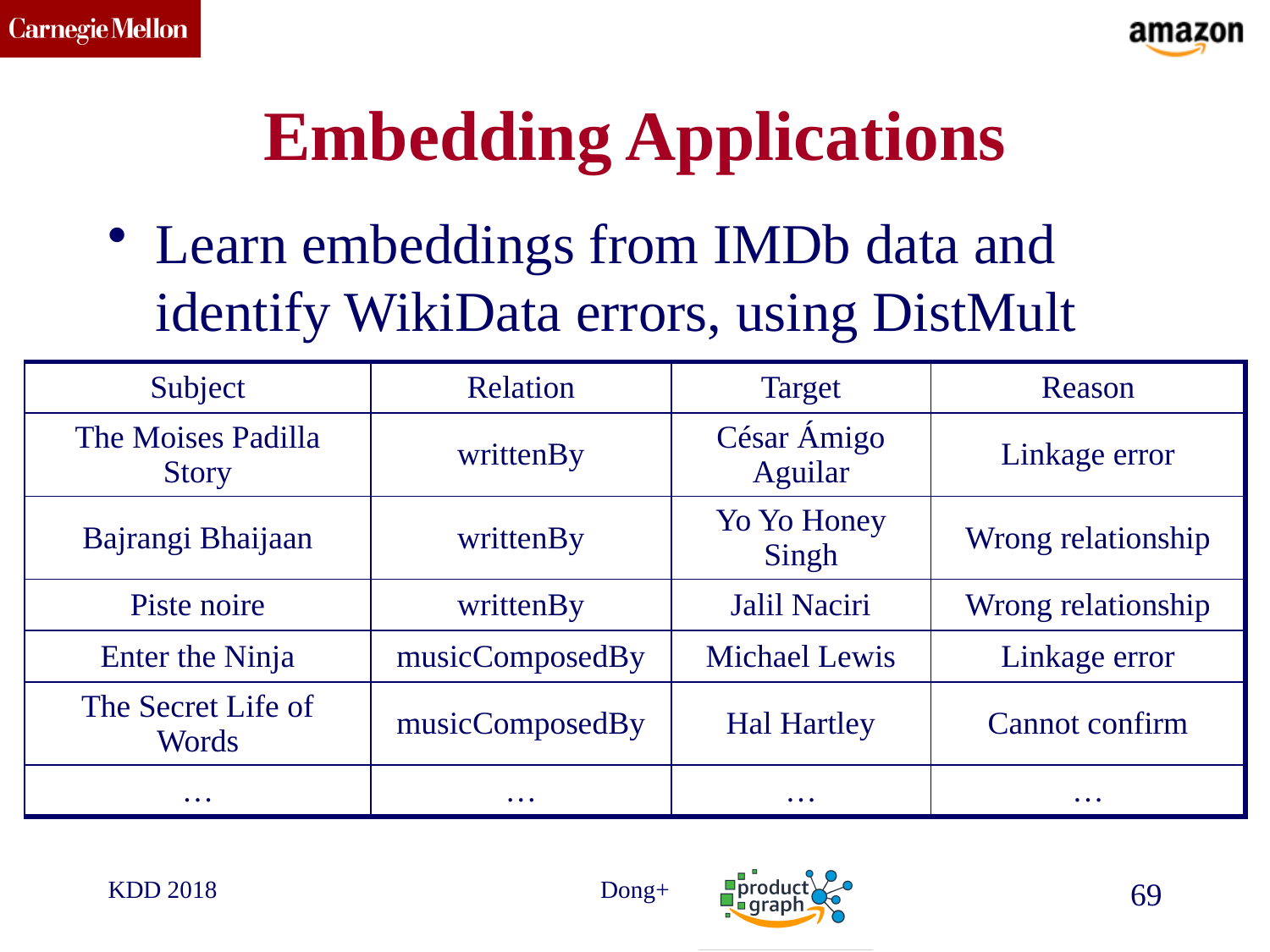

# Embedding Applications
Learn embeddings from IMDb data and identify WikiData errors, using DistMult
| Subject | Relation | Target | Reason |
| --- | --- | --- | --- |
| The Moises Padilla Story | writtenBy | César Ámigo Aguilar | Linkage error |
| Bajrangi Bhaijaan | writtenBy | Yo Yo Honey Singh | Wrong relationship |
| Piste noire | writtenBy | Jalil Naciri | Wrong relationship |
| Enter the Ninja | musicComposedBy | Michael Lewis | Linkage error |
| The Secret Life of Words | musicComposedBy | Hal Hartley | Cannot confirm |
| … | … | … | … |
KDD 2018
Dong+
69